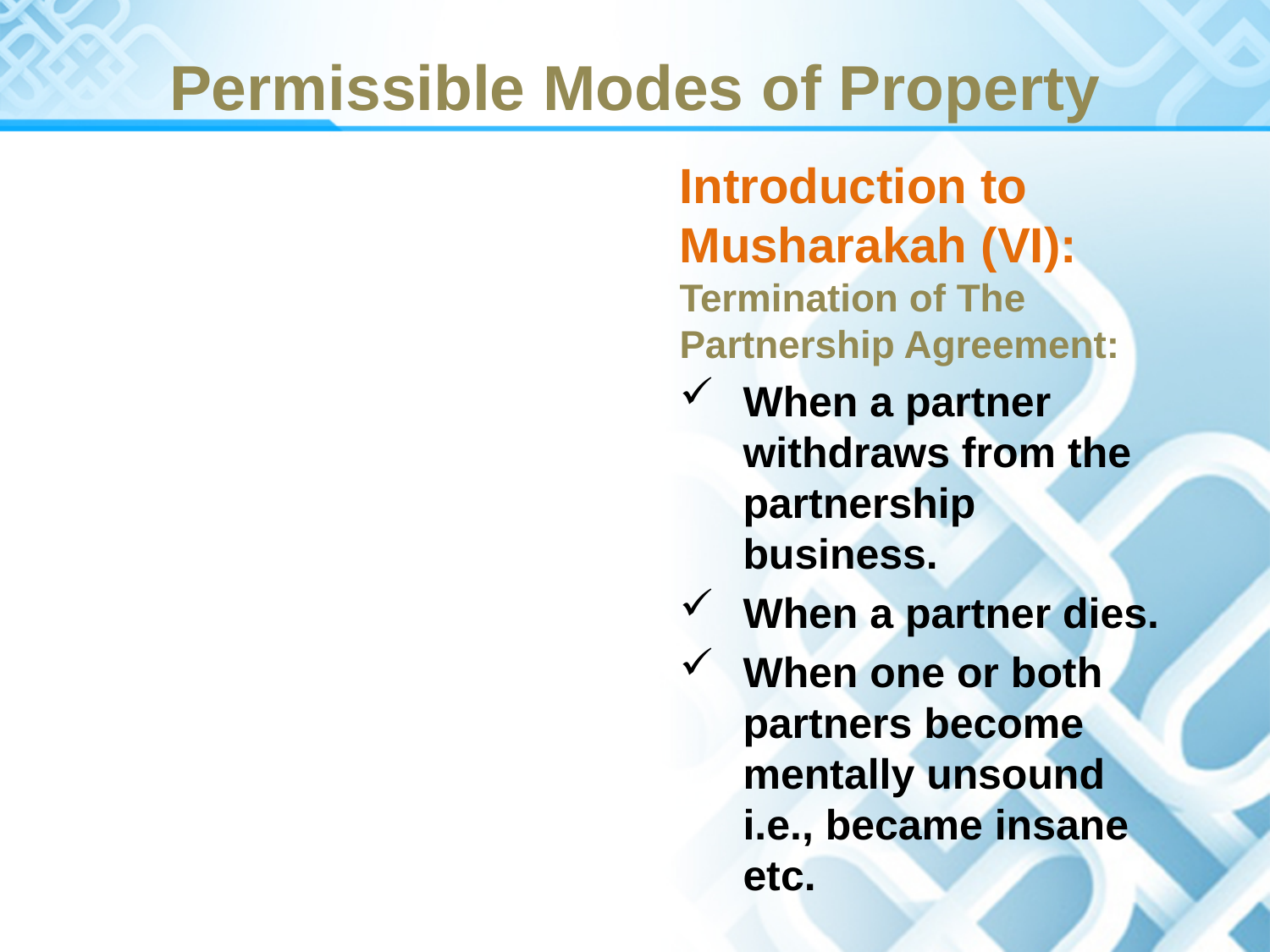

Permissible Modes of Property
Introduction to Musharakah (VI): Termination of The Partnership Agreement:
When a partner withdraws from the partnership business.
When a partner dies.
When one or both partners become mentally unsound i.e., became insane etc.